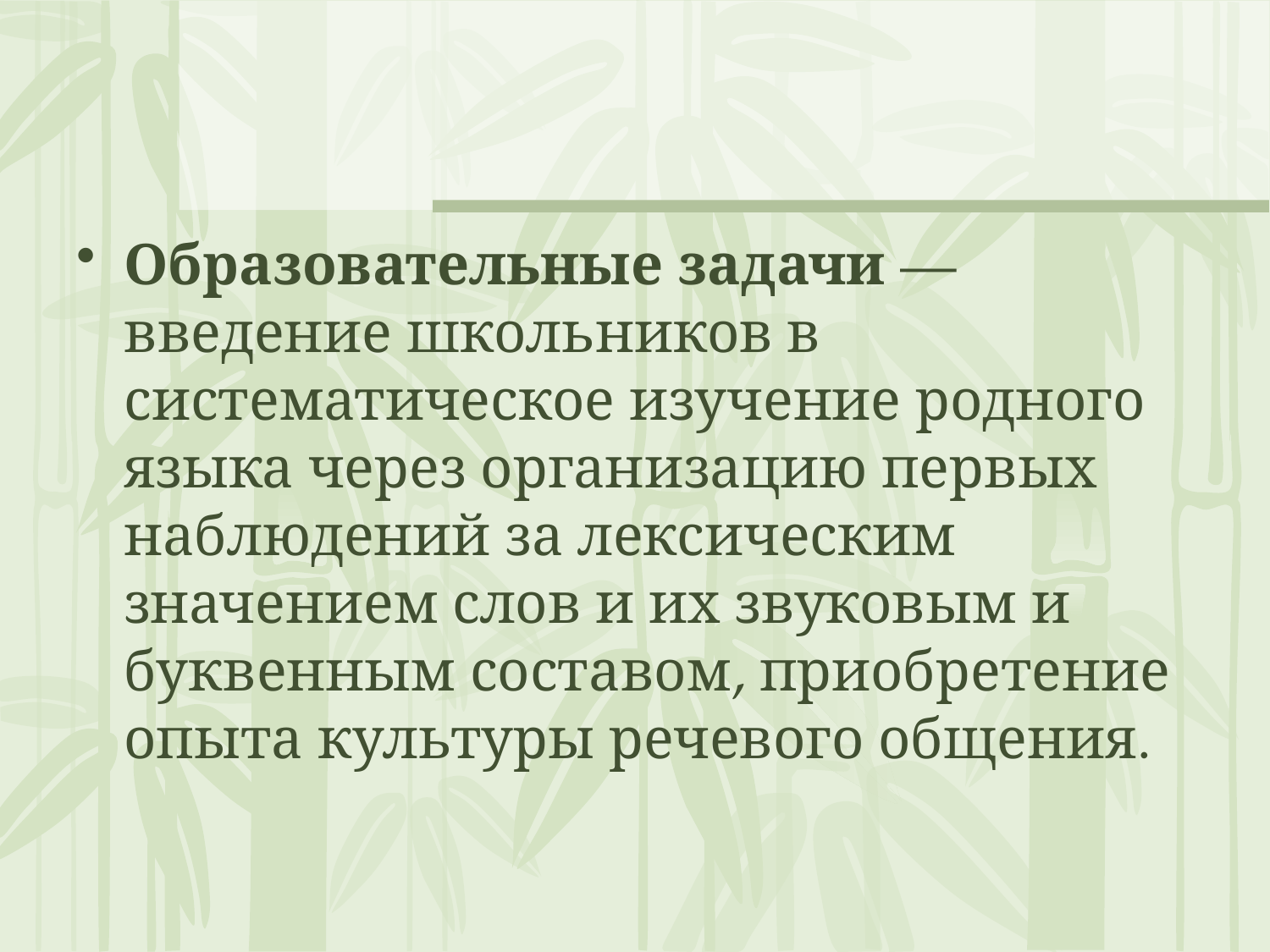

#
Образовательные задачи — введение школьников в систематическое изучение родного языка через организацию первых наблюдений за лексическим значением слов и их звуковым и буквенным составом, приобретение опыта культуры речевого общения.